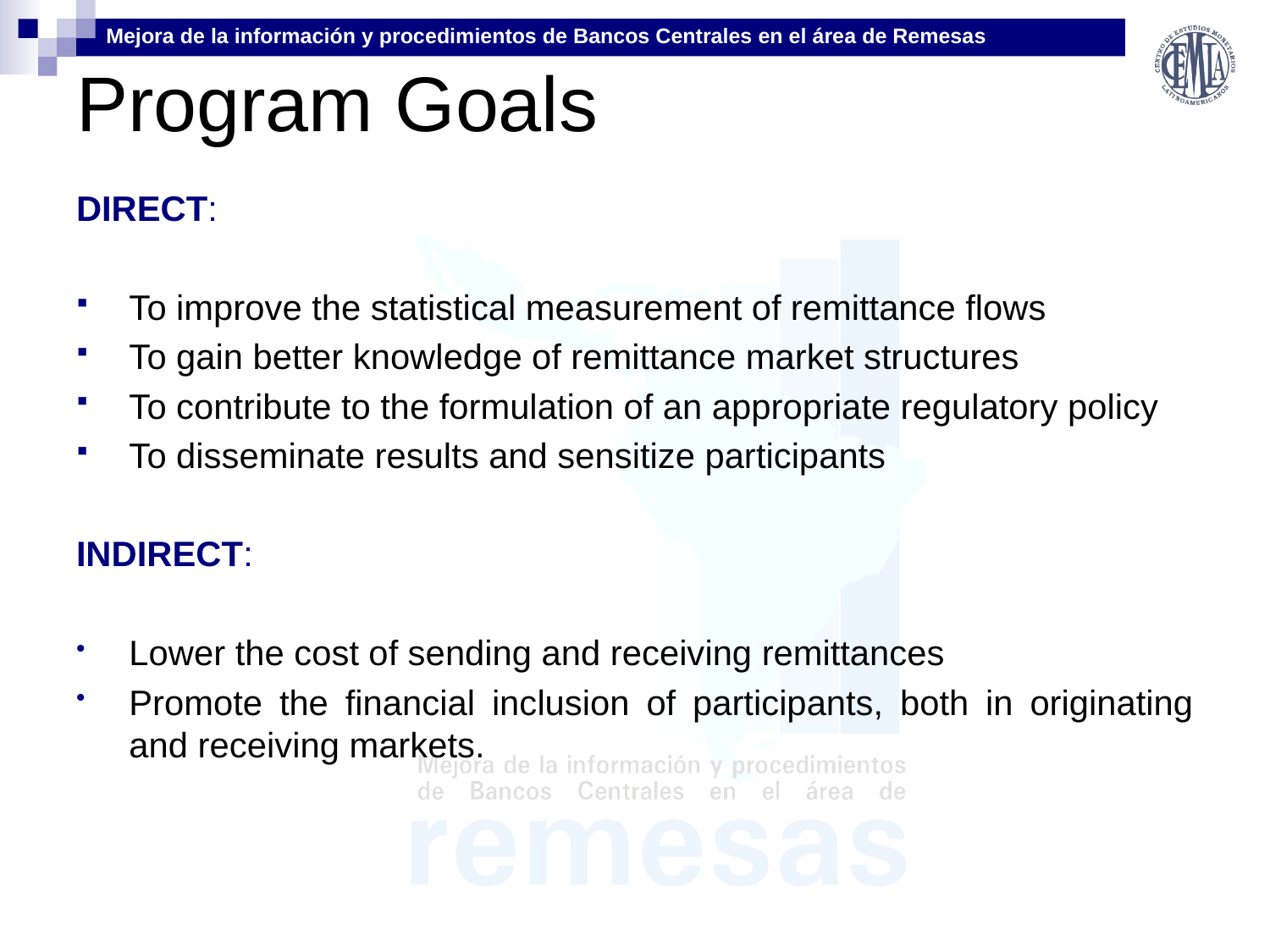

# Program Goals
DIRECT:

To improve the statistical measurement of remittance flows
To gain better knowledge of remittance market structures
To contribute to the formulation of an appropriate regulatory policy
To disseminate results and sensitize participants

INDIRECT:

Lower the cost of sending and receiving remittances
Promote the financial inclusion of participants, both in originating and receiving markets.